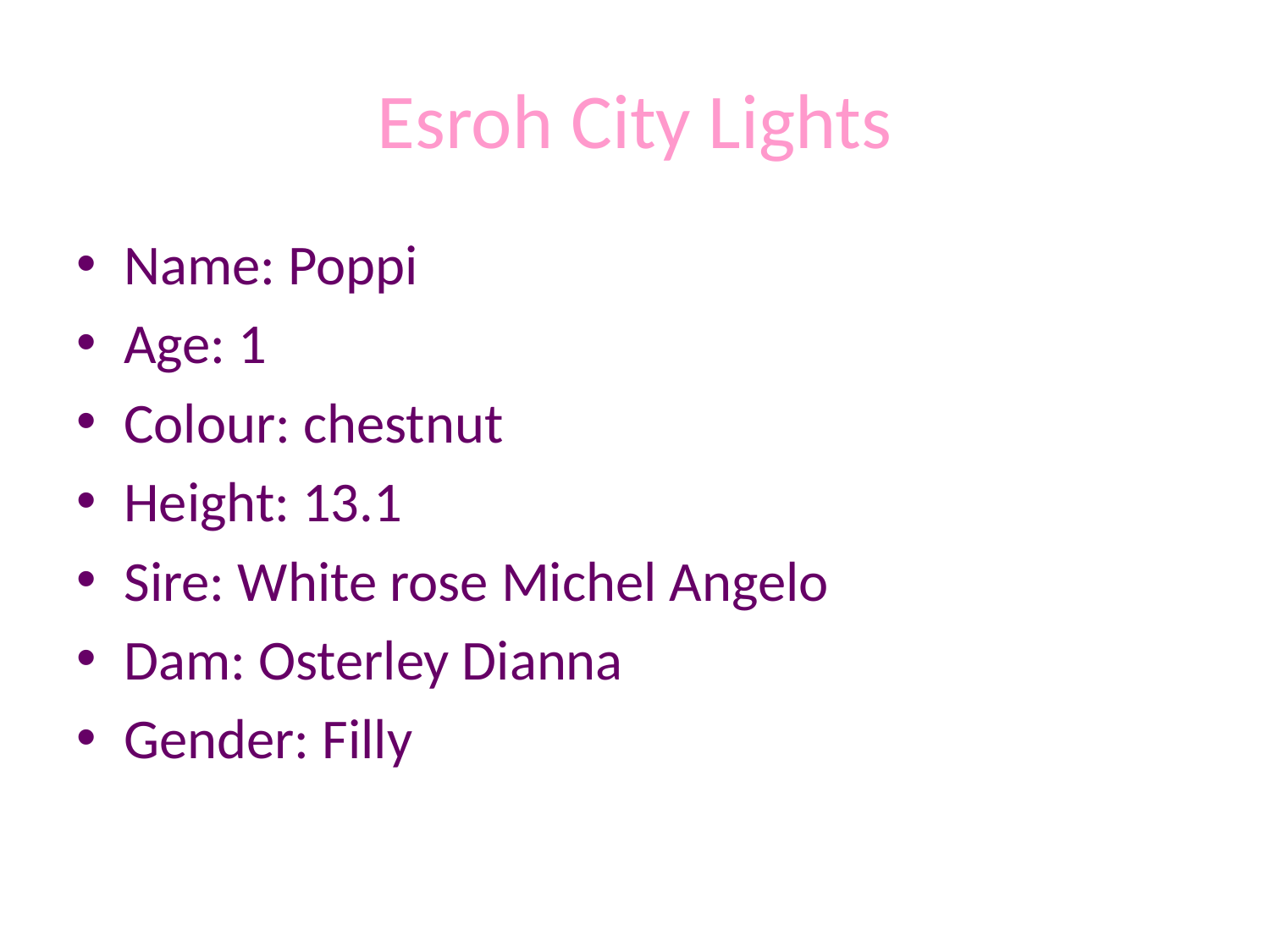

# Esroh City Lights
Name: Poppi
Age: 1
Colour: chestnut
Height: 13.1
Sire: White rose Michel Angelo
Dam: Osterley Dianna
Gender: Filly